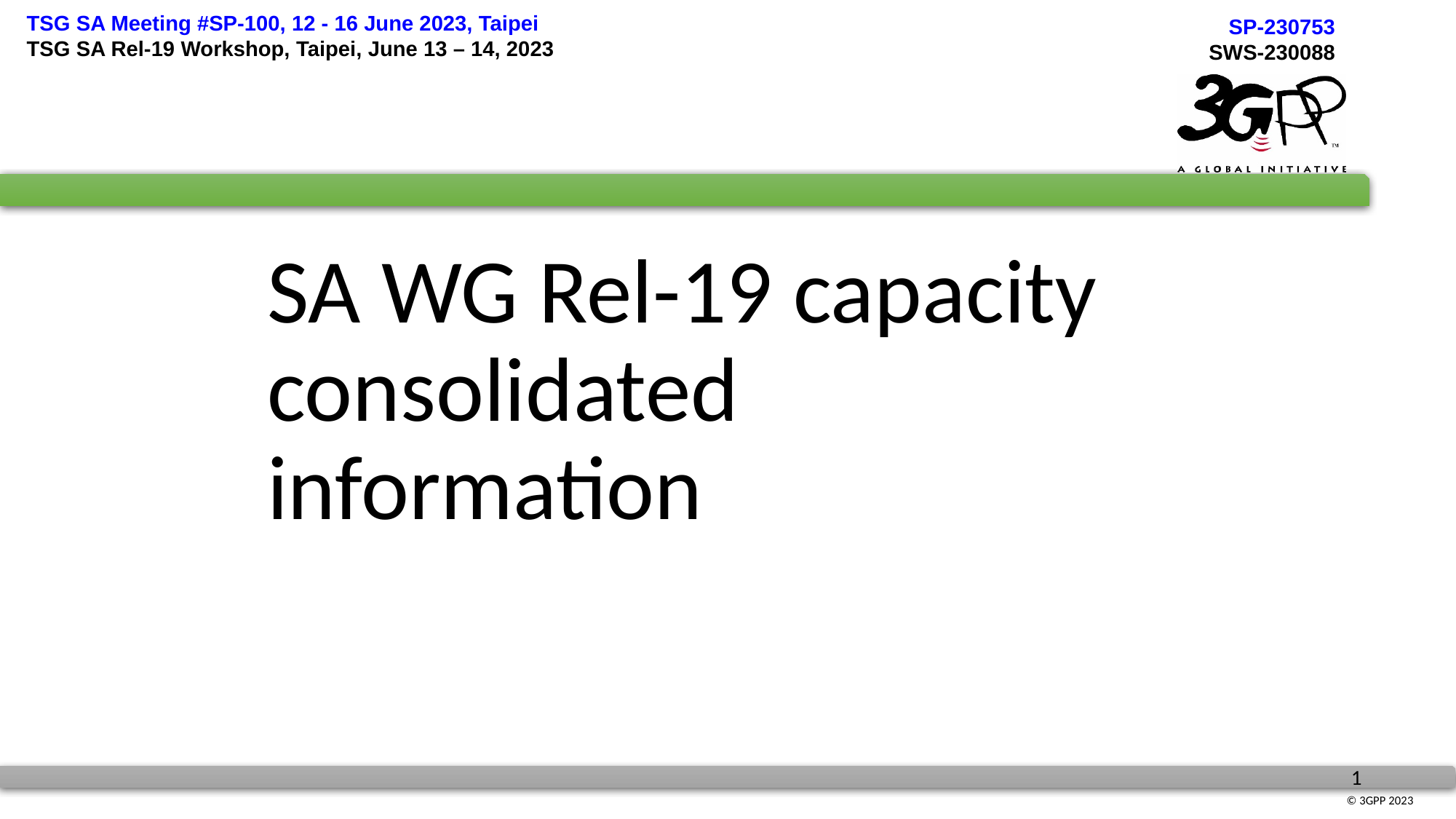

# SA WG Rel-19 capacity consolidated information